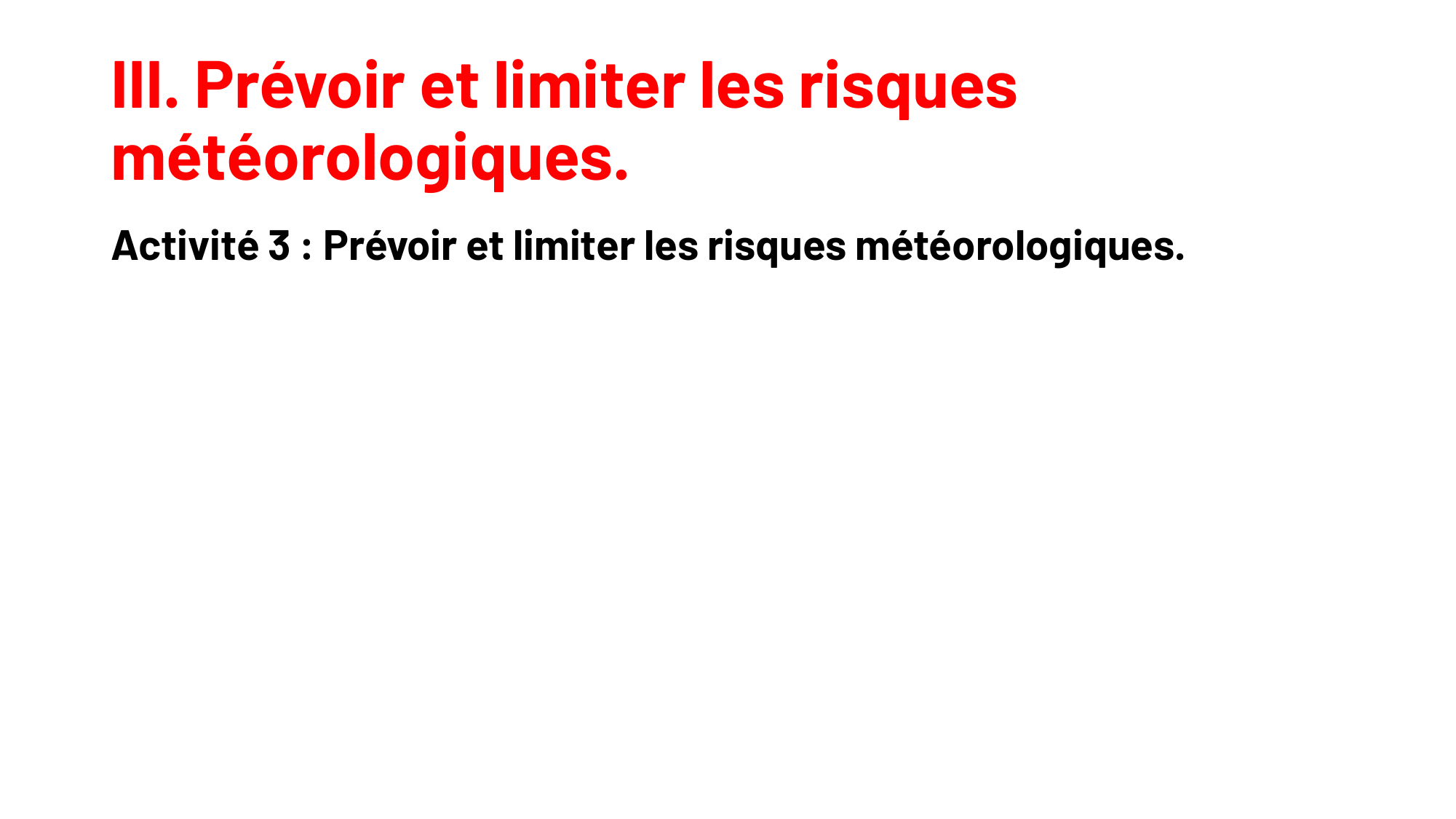

III. Prévoir et limiter les risques météorologiques.
Activité 3 : Prévoir et limiter les risques météorologiques.